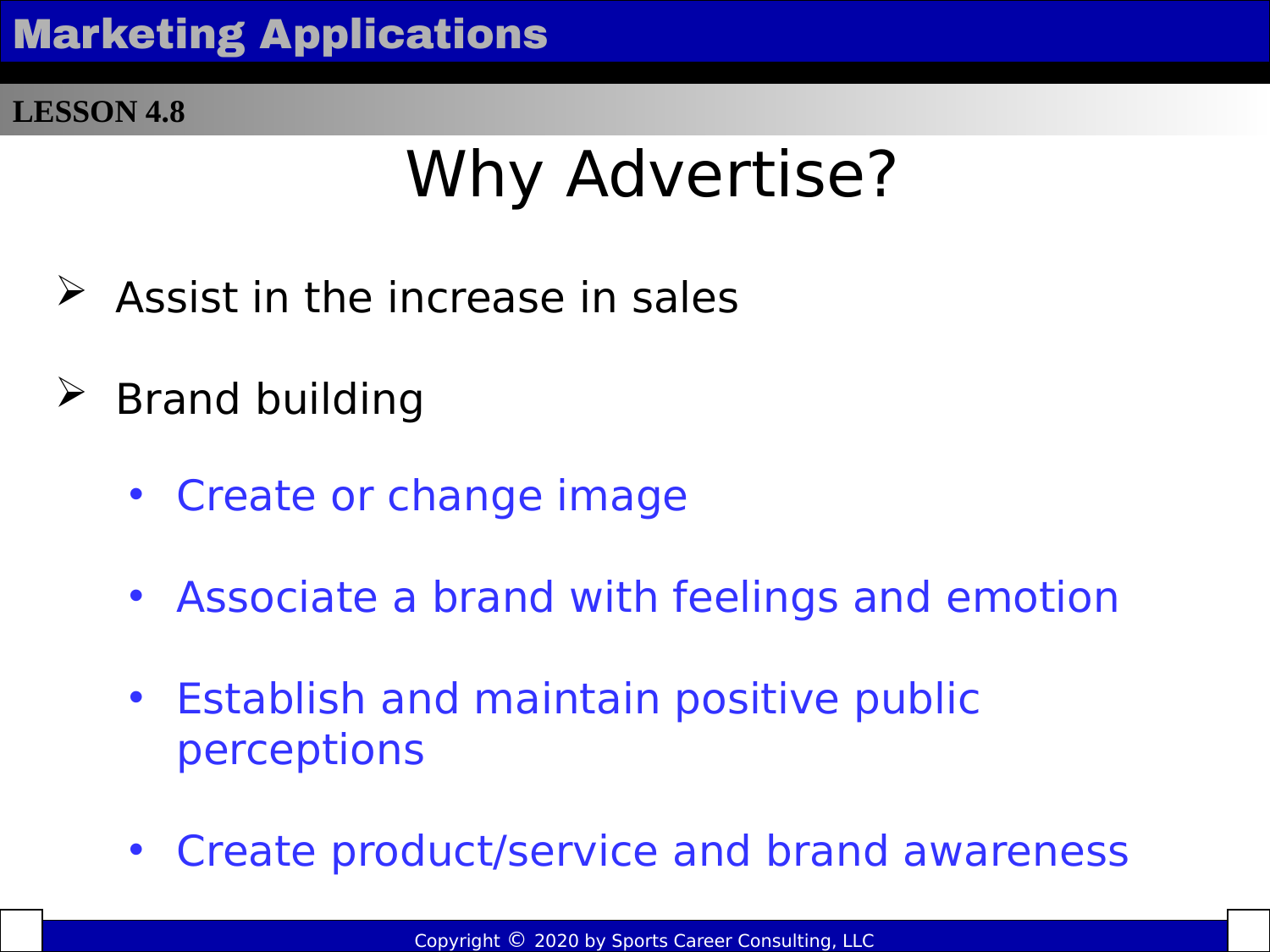

Marketing Applications
LESSON 4.8
Why Advertise?

  Assist in the increase in sales

  Brand building
Create or change image

Associate a brand with feelings and emotion

Establish and maintain positive public perceptions

Create product/service and brand awareness

Copyright © 2020 by Sports Career Consulting, LLC